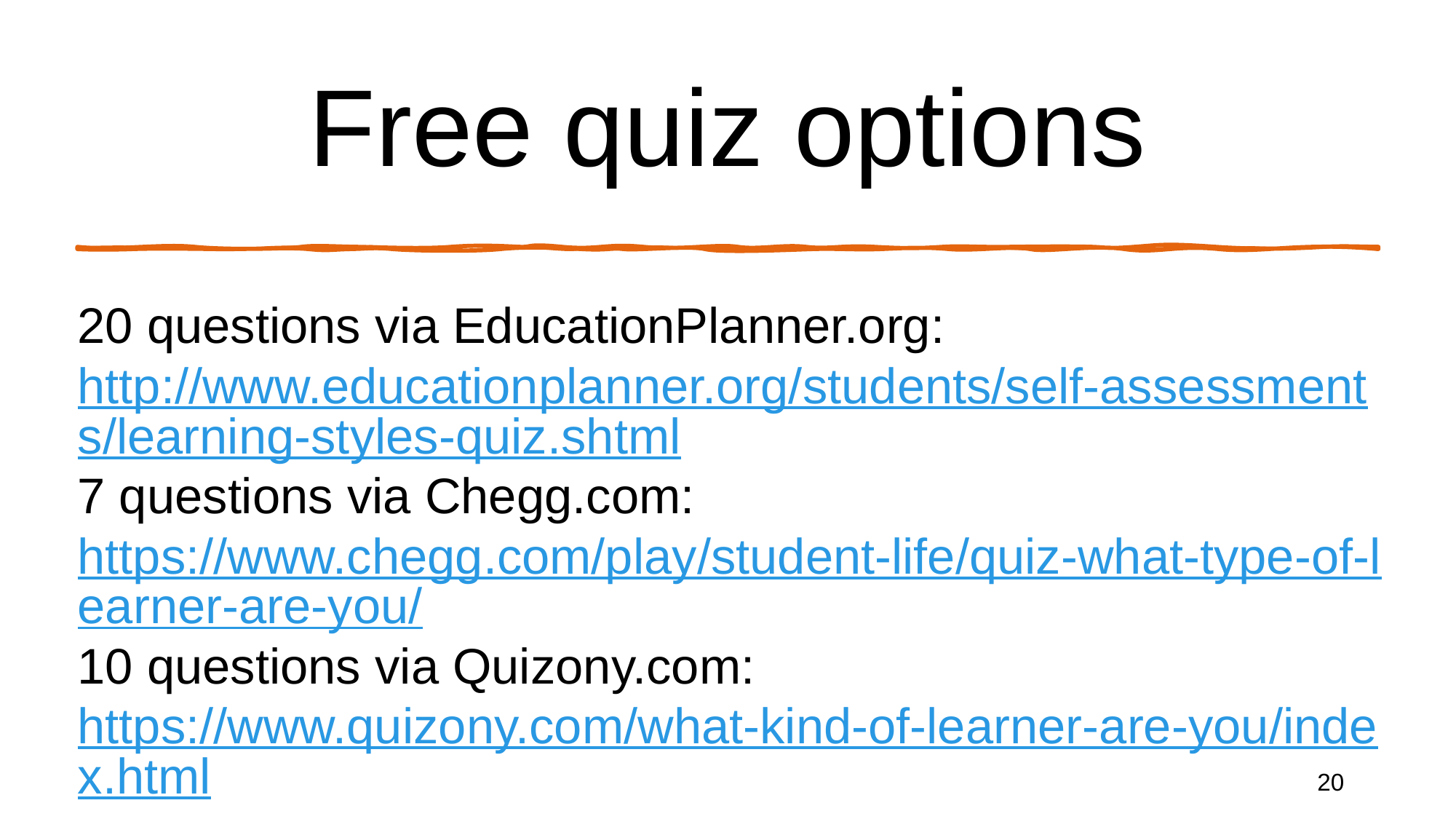

# Free quiz options
20 questions via EducationPlanner.org:
http://www.educationplanner.org/students/self-assessments/learning-styles-quiz.shtml
7 questions via Chegg.com:
https://www.chegg.com/play/student-life/quiz-what-type-of-learner-are-you/
10 questions via Quizony.com:
https://www.quizony.com/what-kind-of-learner-are-you/index.html

20